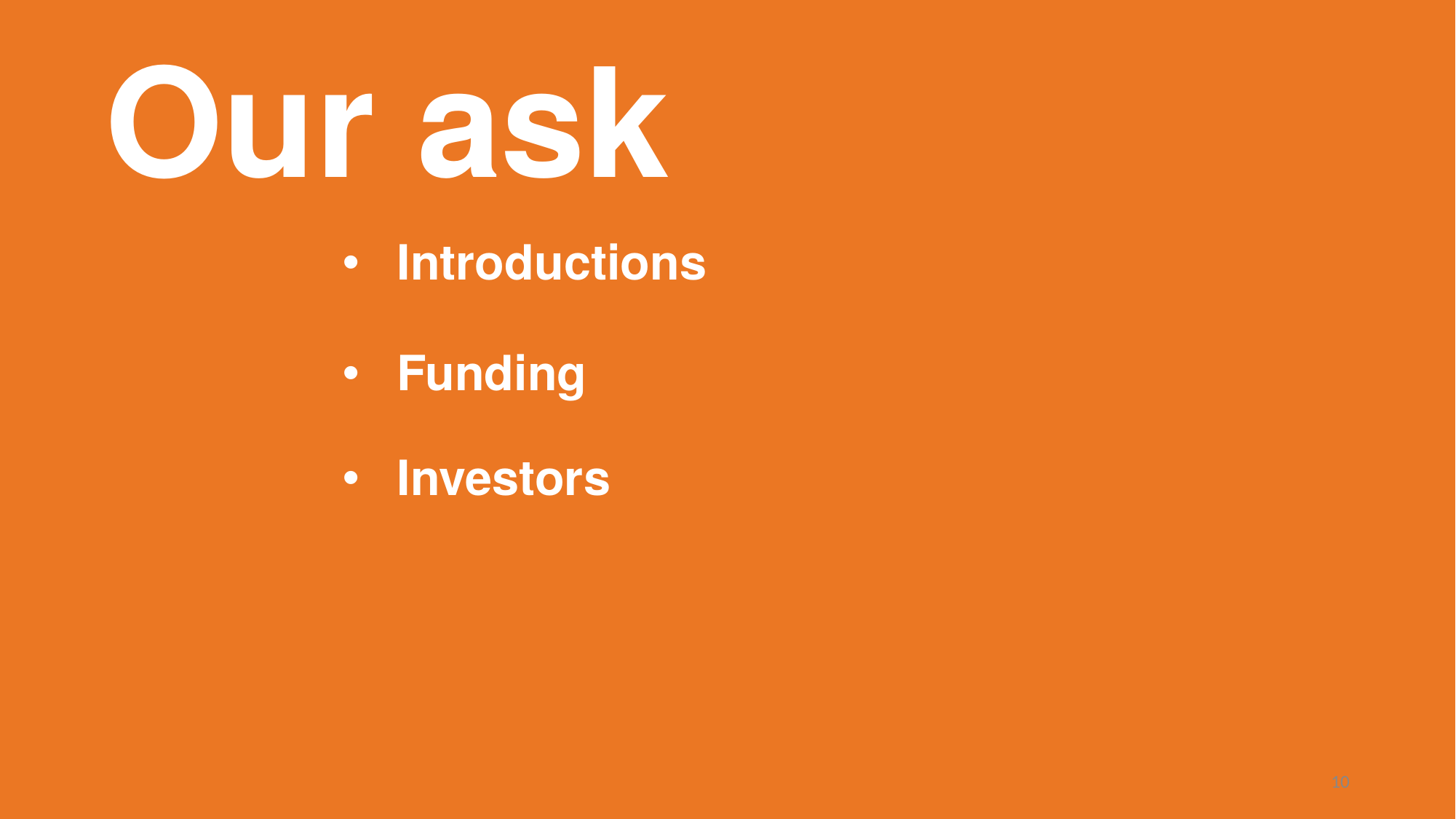

# Our ask
Introductions
Funding

Investors

10